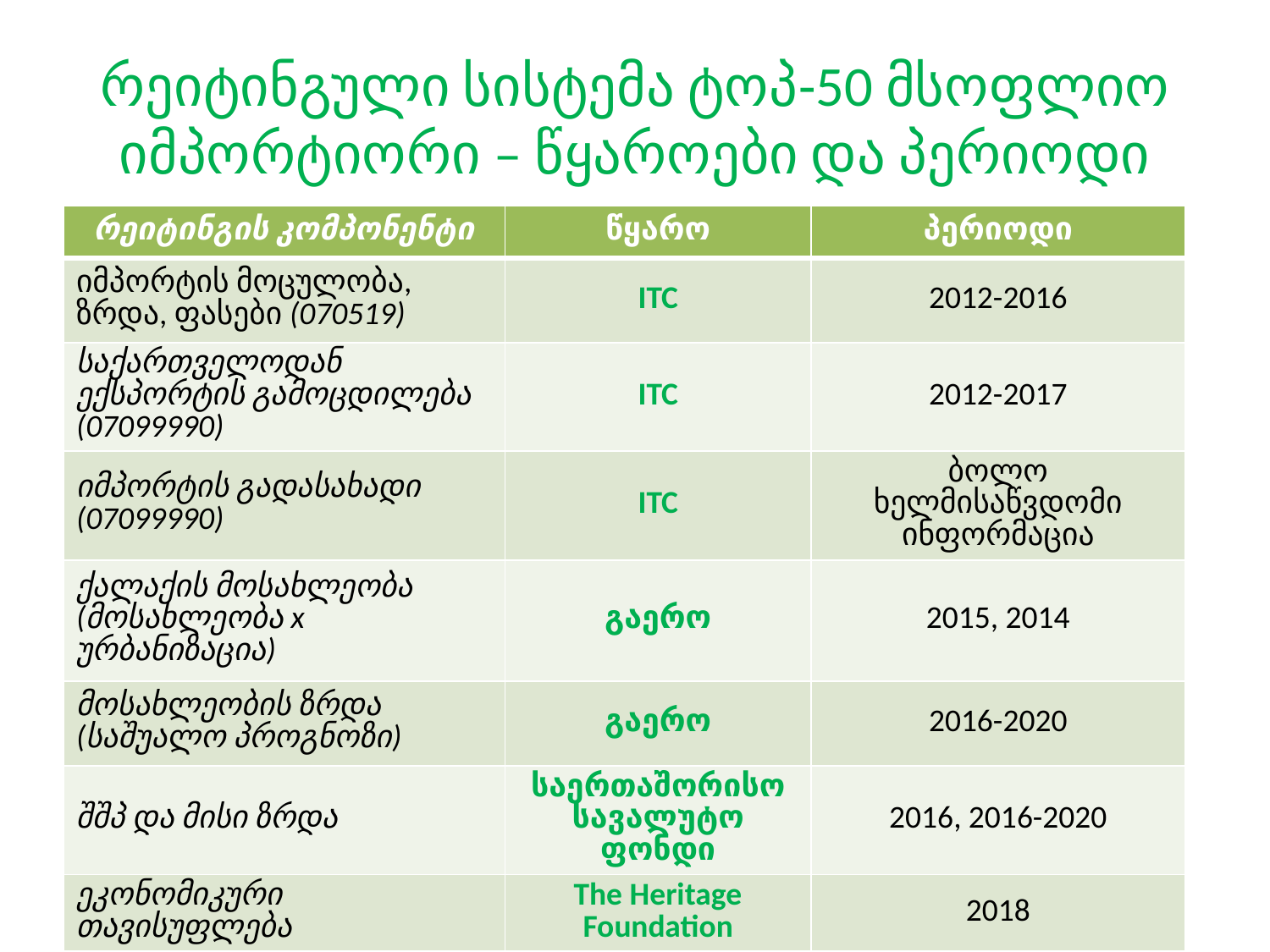

# რეიტინგული სისტემა ტოპ-50 მსოფლიო იმპორტიორი – წყაროები და პერიოდი
| რეიტინგის კომპონენტი | წყარო | პერიოდი |
| --- | --- | --- |
| იმპორტის მოცულობა, ზრდა, ფასები (070519) | ITC | 2012-2016 |
| საქართველოდან ექსპორტის გამოცდილება (07099990) | ITC | 2012-2017 |
| იმპორტის გადასახადი (07099990) | ITC | ბოლო ხელმისაწვდომი ინფორმაცია |
| ქალაქის მოსახლეობა (მოსახლეობა x ურბანიზაცია) | გაერო | 2015, 2014 |
| მოსახლეობის ზრდა (საშუალო პროგნოზი) | გაერო | 2016-2020 |
| შშპ და მისი ზრდა | საერთაშორისო სავალუტო ფონდი | 2016, 2016-2020 |
| ეკონომიკური თავისუფლება | The Heritage Foundation | 2018 |